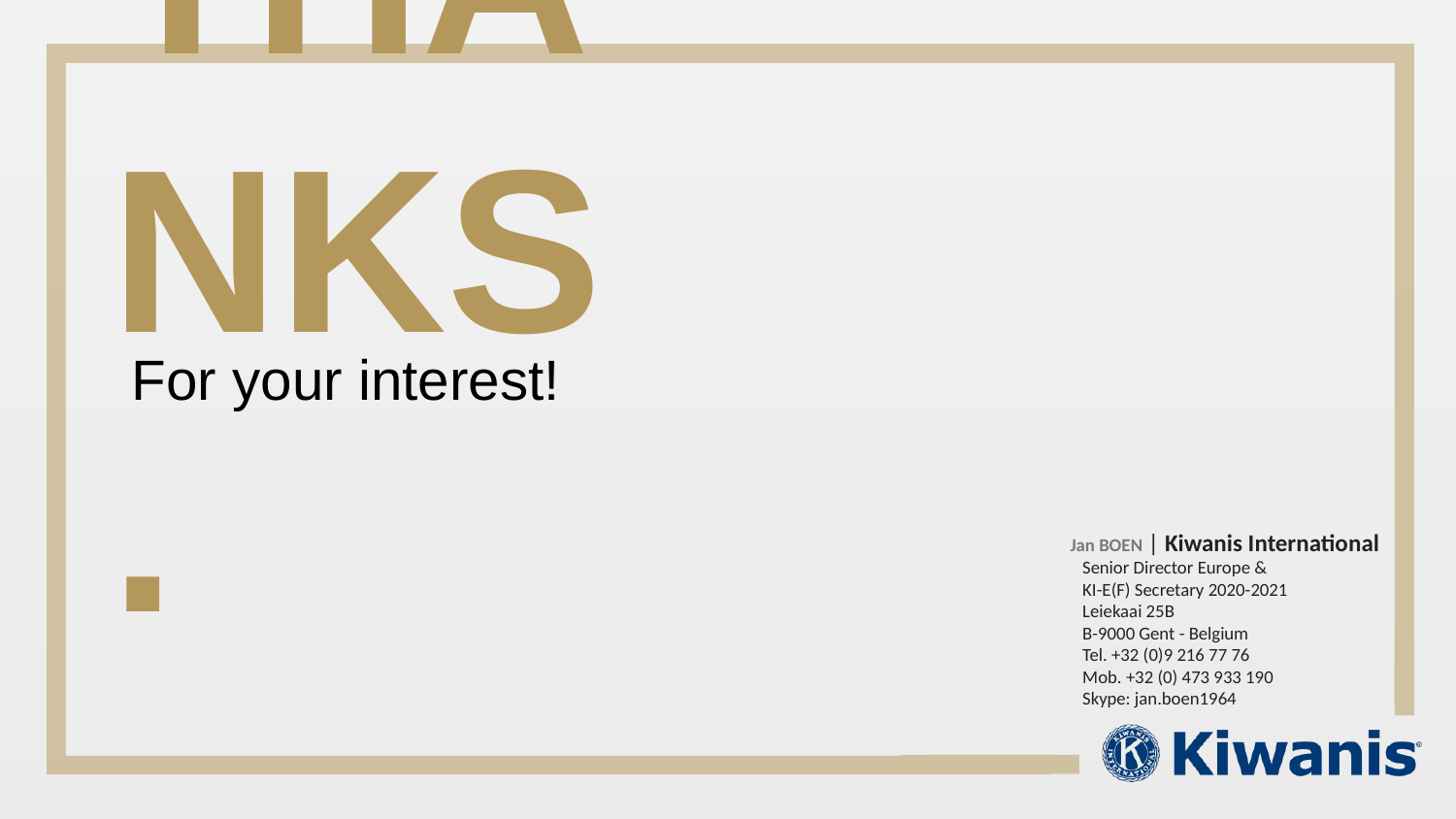

# THANKS.
For your interest!
Jan BOEN | Kiwanis International
   Senior Director Europe &
   KI-E(F) Secretary 2020-2021
   Leiekaai 25B
   B-9000 Gent - Belgium
   Tel. +32 (0)9 216 77 76
   Mob. +32 (0) 473 933 190
   Skype: jan.boen1964